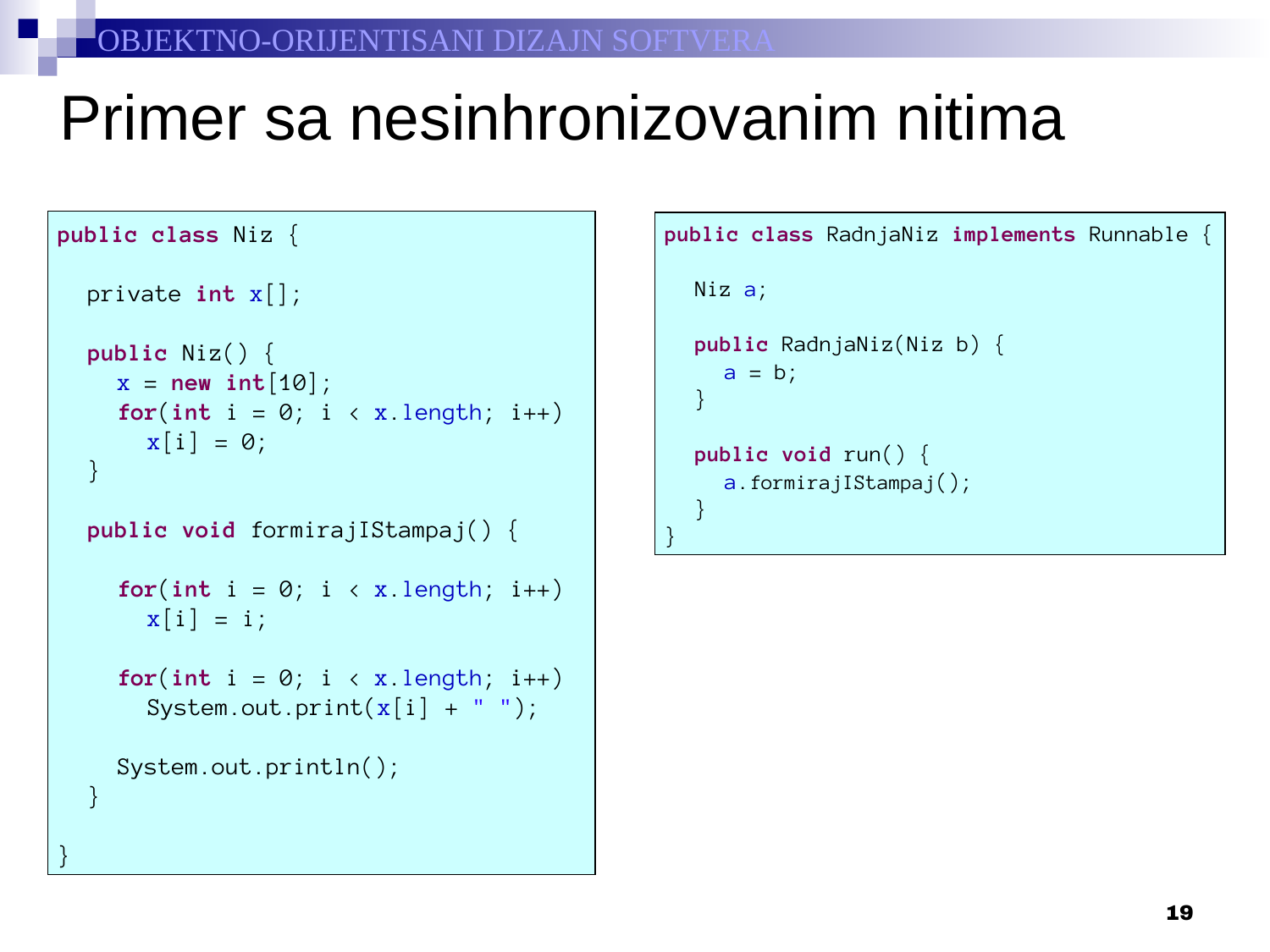

# Primer sa nesinhronizovanim nitima
public class Niz {

	private int x[];

	public Niz() {
		x = new int[10];
		for(int i = 0; i < x.length; i++)
			x[i] = 0;
	}

	public void formirajIStampaj() {

		for(int i = 0; i < x.length; i++)
			x[i] = i;

		for(int i = 0; i < x.length; i++)
			System.out.print(x[i] + " ");

		System.out.println();
	}

}
public class RadnjaNiz implements Runnable {

	Niz a;

	public RadnjaNiz(Niz b) {
		a = b;
	}

	public void run() {
		a.formirajIStampaj();
	}
}
19